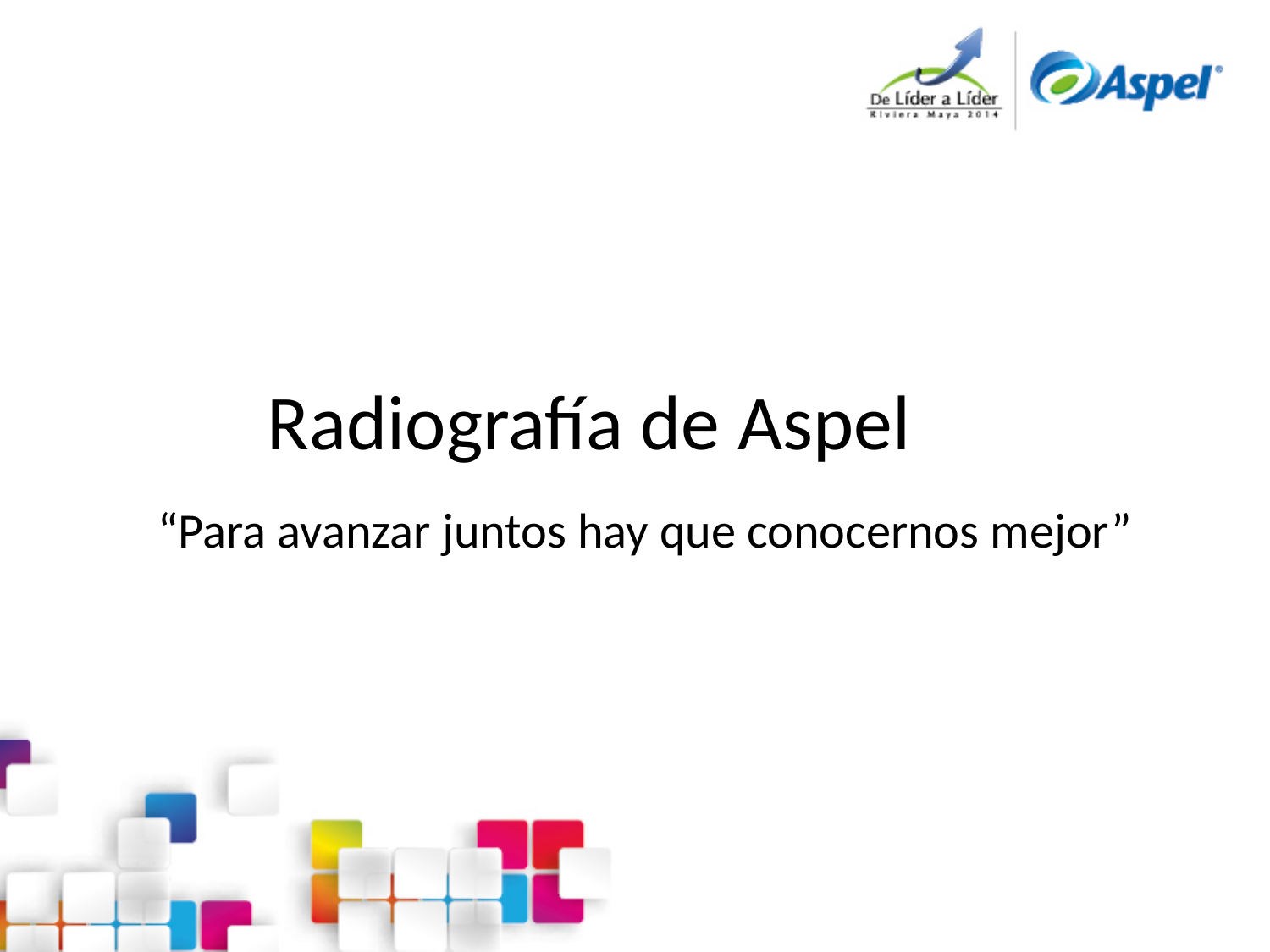

Radiografía de Aspel
# “Para avanzar juntos hay que conocernos mejor”